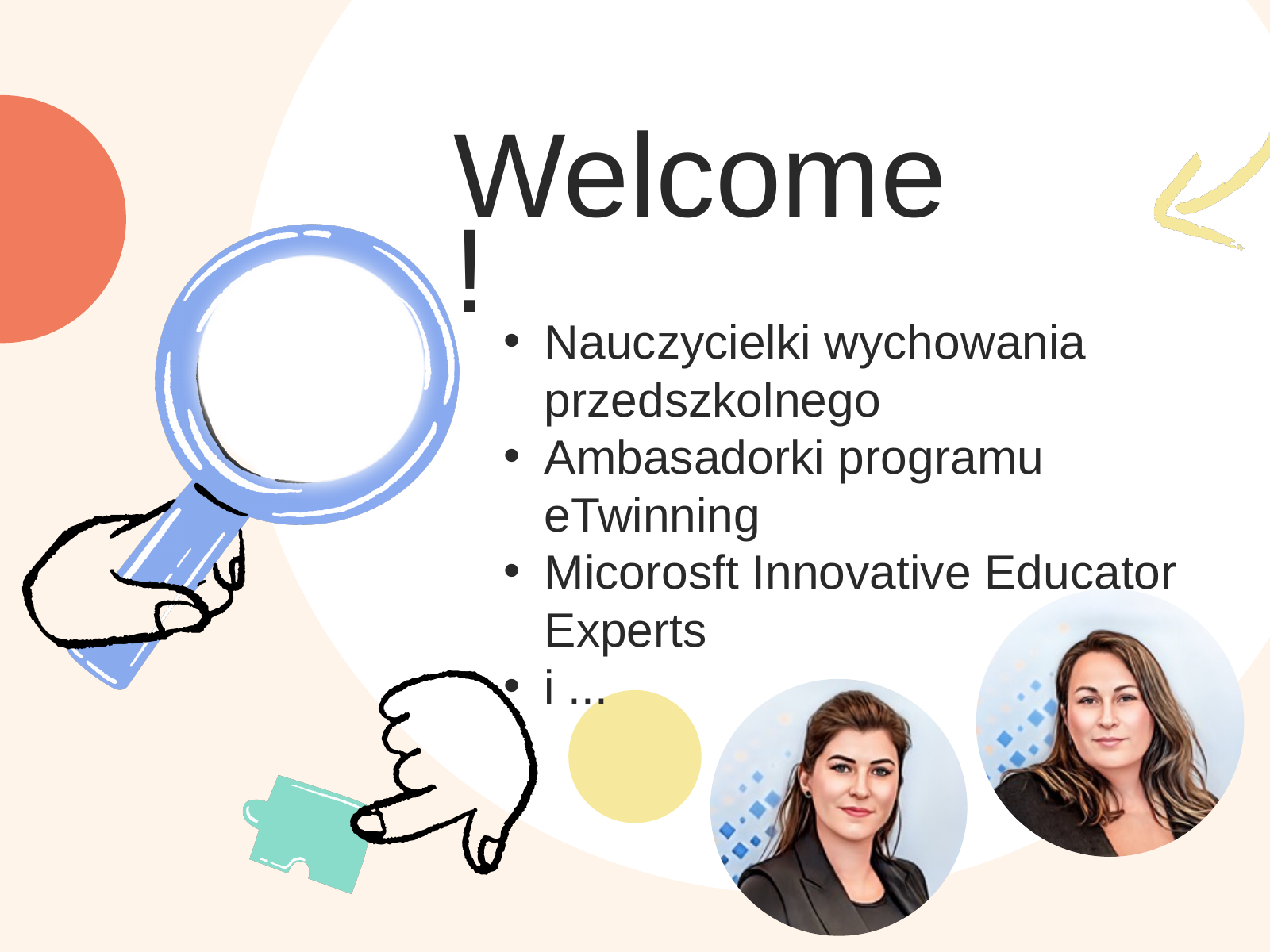

Welcome!

Nauczycielki wychowania przedszkolnego
Ambasadorki programu eTwinning
Micorosft Innovative Educator Experts
i ...